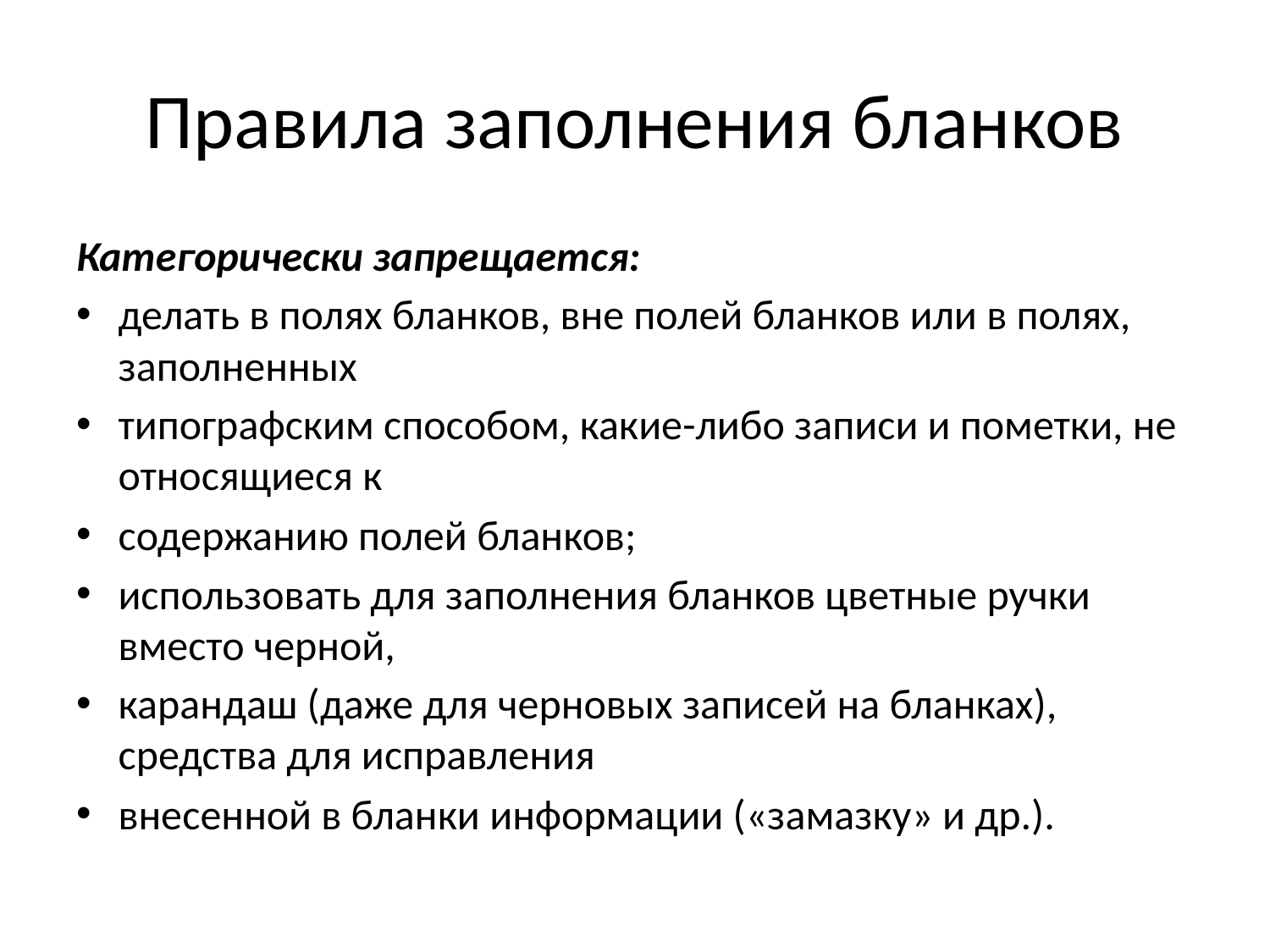

# Правила заполнения бланков
Категорически запрещается:
делать в полях бланков, вне полей бланков или в полях, заполненных
типографским способом, какие-либо записи и пометки, не относящиеся к
содержанию полей бланков;
использовать для заполнения бланков цветные ручки вместо черной,
карандаш (даже для черновых записей на бланках), средства для исправления
внесенной в бланки информации («замазку» и др.).